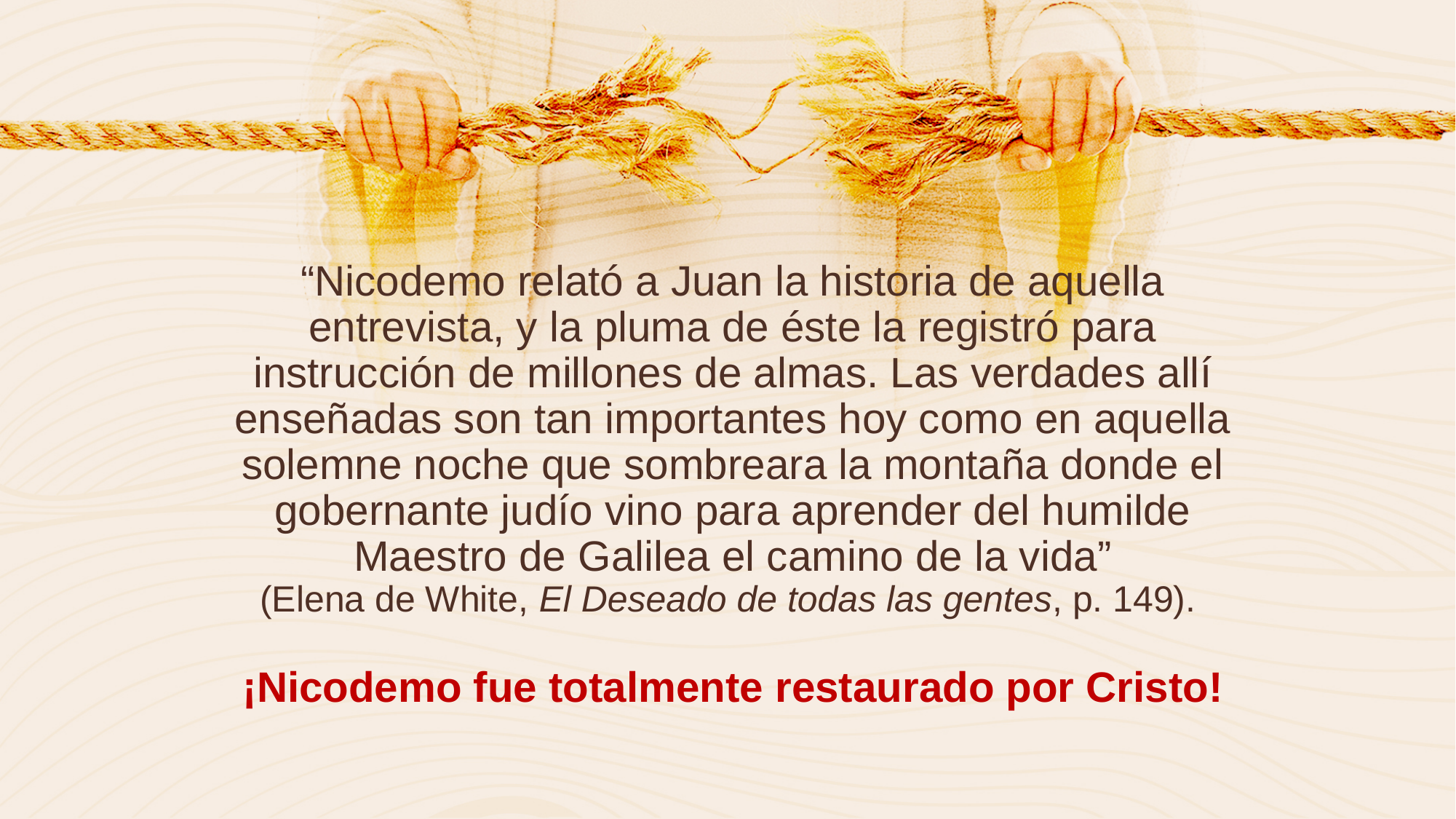

“Nicodemo relató a Juan la historia de aquella entrevista, y la pluma de éste la registró para instrucción de millones de almas. Las verdades allí enseñadas son tan importantes hoy como en aquella solemne noche que sombreara la montaña donde el gobernante judío vino para aprender del humilde Maestro de Galilea el camino de la vida”
(Elena de White, El Deseado de todas las gentes, p. 149).

¡Nicodemo fue totalmente restaurado por Cristo!